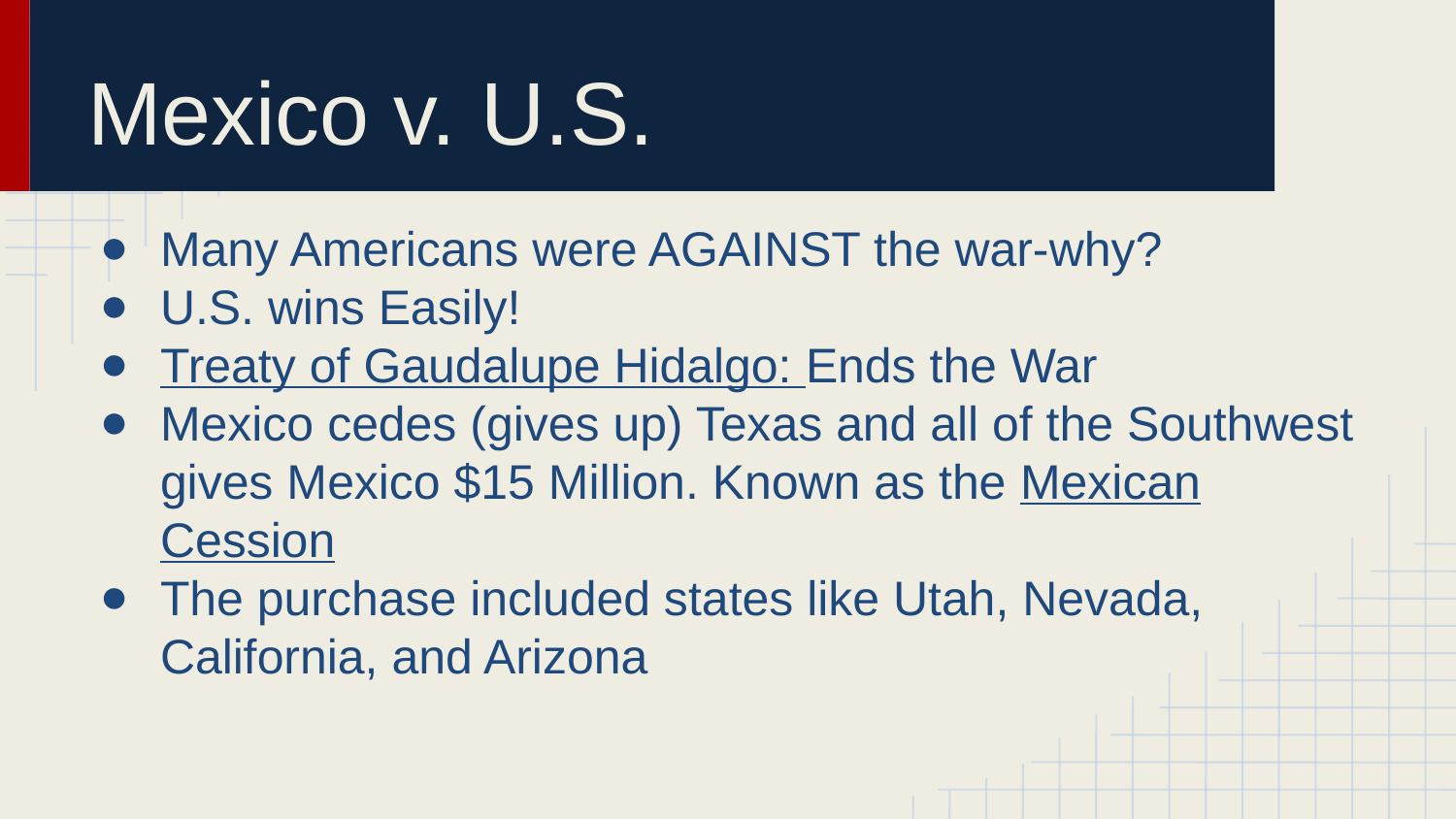

# Mexico v. U.S.
Many Americans were AGAINST the war-why?
U.S. wins Easily!
Treaty of Gaudalupe Hidalgo: Ends the War
Mexico cedes (gives up) Texas and all of the Southwest gives Mexico $15 Million. Known as the Mexican Cession
The purchase included states like Utah, Nevada, California, and Arizona